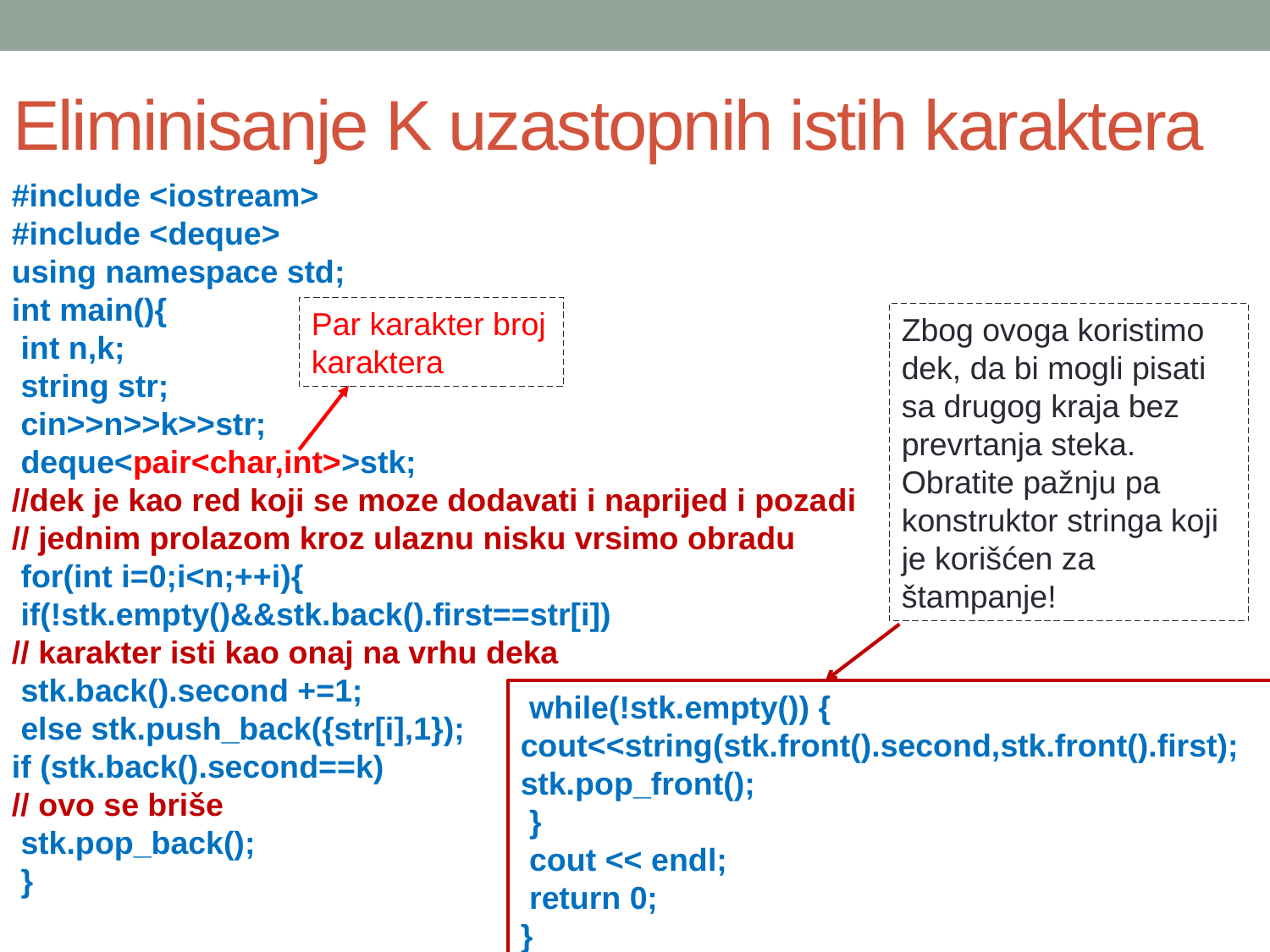

# Eliminisanje K uzastopnih istih karaktera
#include <iostream>
#include <deque>
using namespace std;
int main(){
 int n,k;
 string str;
 cin>>n>>k>>str;
 deque<pair<char,int>>stk;
//dek je kao red koji se moze dodavati i naprijed i pozadi
// jednim prolazom kroz ulaznu nisku vrsimo obradu
 for(int i=0;i<n;++i){
 if(!stk.empty()&&stk.back().first==str[i])
// karakter isti kao onaj na vrhu deka
 stk.back().second +=1;
 else stk.push_back({str[i],1});
if (stk.back().second==k)
// ovo se briše
 stk.pop_back();
 }
Par karakter broj karaktera
Zbog ovoga koristimo dek, da bi mogli pisati sa drugog kraja bez prevrtanja steka. Obratite pažnju pa konstruktor stringa koji je korišćen za štampanje!

 while(!stk.empty()) {
cout<<string(stk.front().second,stk.front().first);
stk.pop_front();
 }
 cout << endl;
 return 0;
}